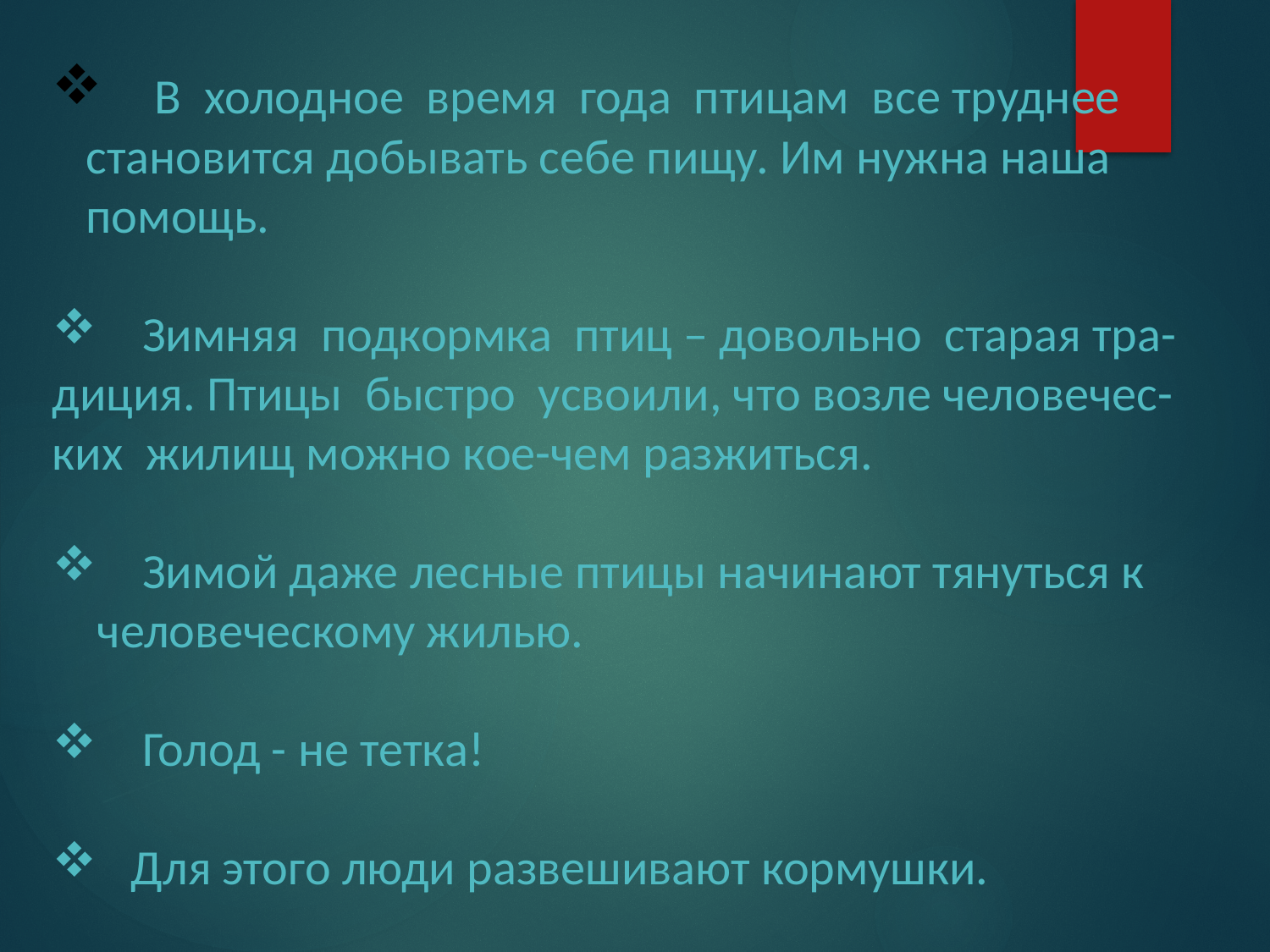

В  холодное  время  года  птицам  все труднее
   становится добывать себе пищу. Им нужна наша
   помощь.
    Зимняя  подкормка  птиц – довольно  старая тра-диция. Птицы  быстро  усвоили, что возле человечес-
ких  жилищ можно кое-чем разжиться.
    Зимой даже лесные птицы начинают тянуться к
    человеческому жилью.
    Голод - не тетка!
   Для этого люди развешивают кормушки.